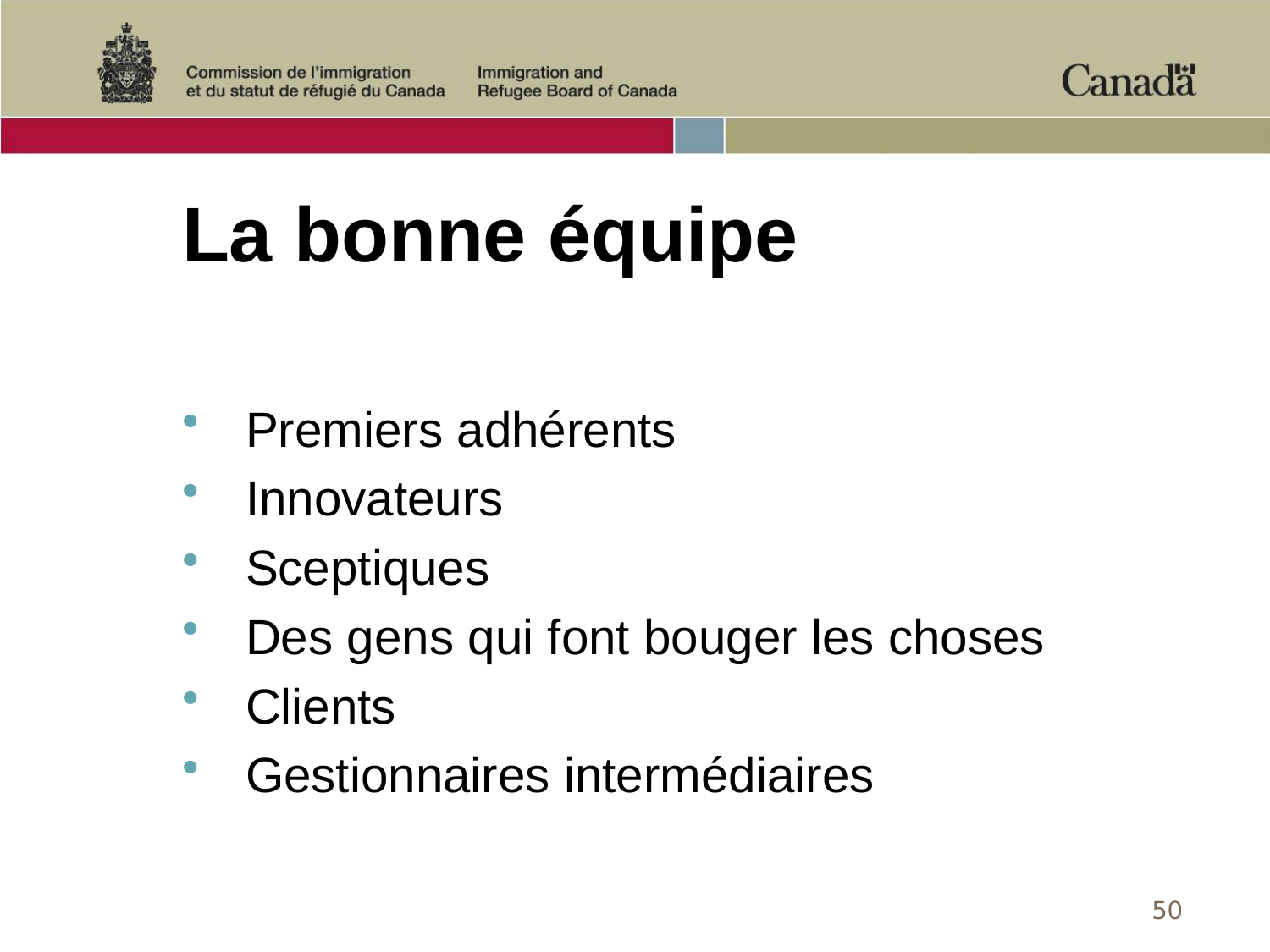

# La bonne équipe
Premiers adhérents
Innovateurs
Sceptiques
Des gens qui font bouger les choses
Clients
Gestionnaires intermédiaires
50